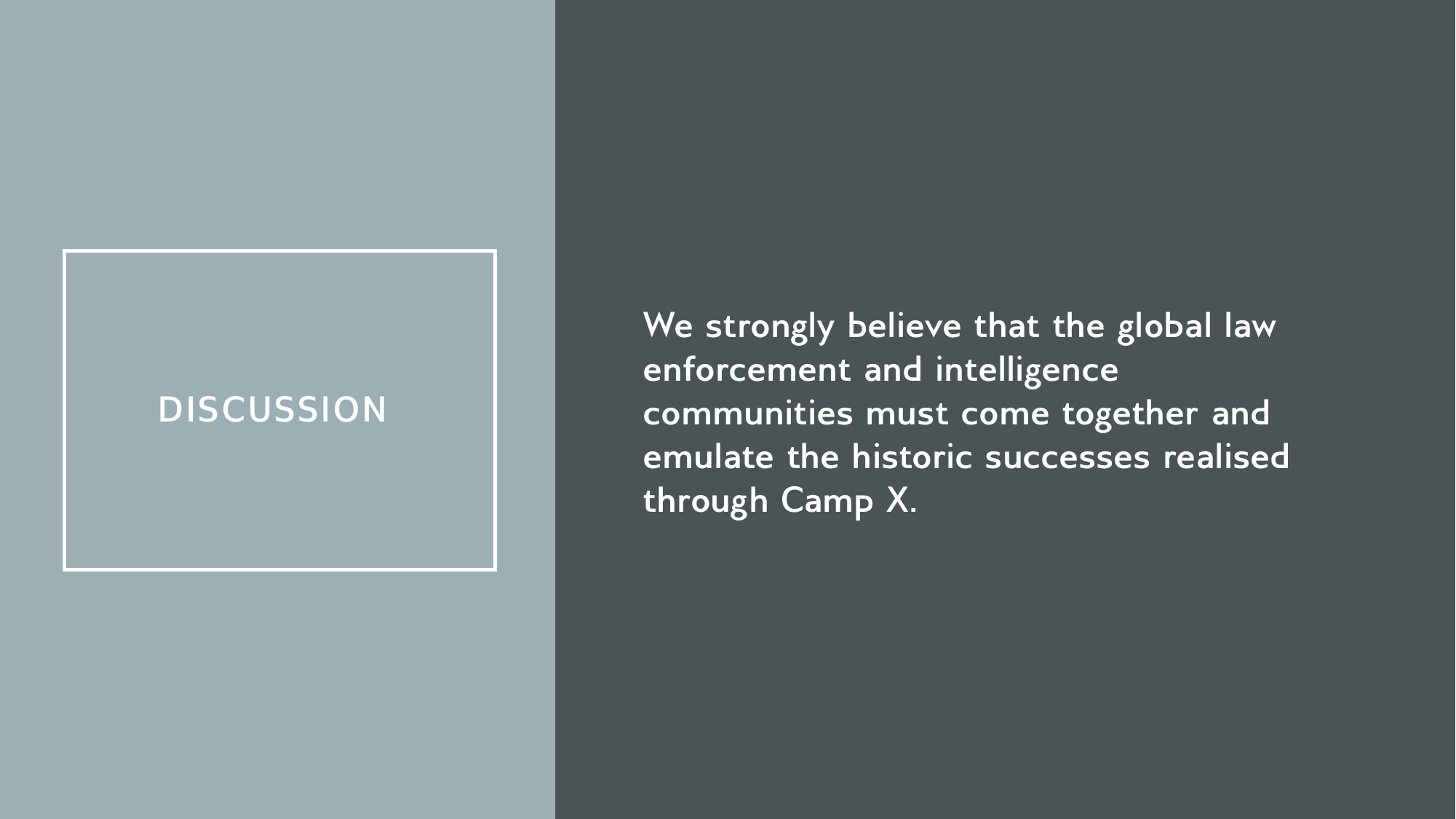

We strongly believe that the global law enforcement and intelligence communities must come together and emulate the historic successes realised through Camp X.
# Discussion